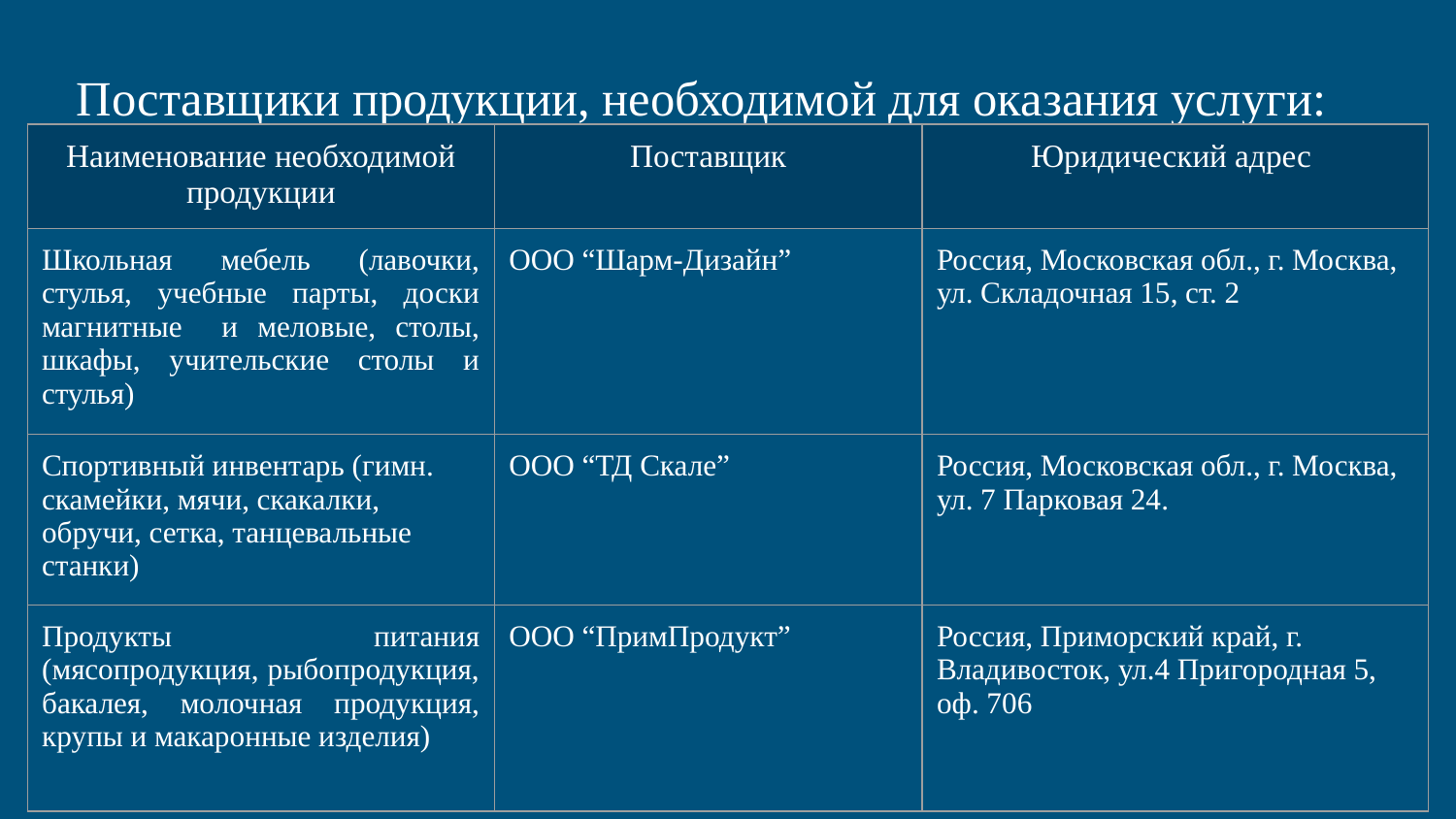

# Поставщики продукции, необходимой для оказания услуги:
| Наименование необходимой продукции | Поставщик | Юридический адрес |
| --- | --- | --- |
| Школьная мебель (лавочки, стулья, учебные парты, доски магнитные и меловые, столы, шкафы, учительские столы и стулья) | ООО “Шарм-Дизайн” | Россия, Московская обл., г. Москва, ул. Складочная 15, ст. 2 |
| Спортивный инвентарь (гимн. скамейки, мячи, скакалки, обручи, сетка, танцевальные станки) | ООО “ТД Скале” | Россия, Московская обл., г. Москва, ул. 7 Парковая 24. |
| Продукты питания (мясопродукция, рыбопродукция, бакалея, молочная продукция, крупы и макаронные изделия) | ООО “ПримПродукт” | Россия, Приморский край, г. Владивосток, ул.4 Пригородная 5, оф. 706 |